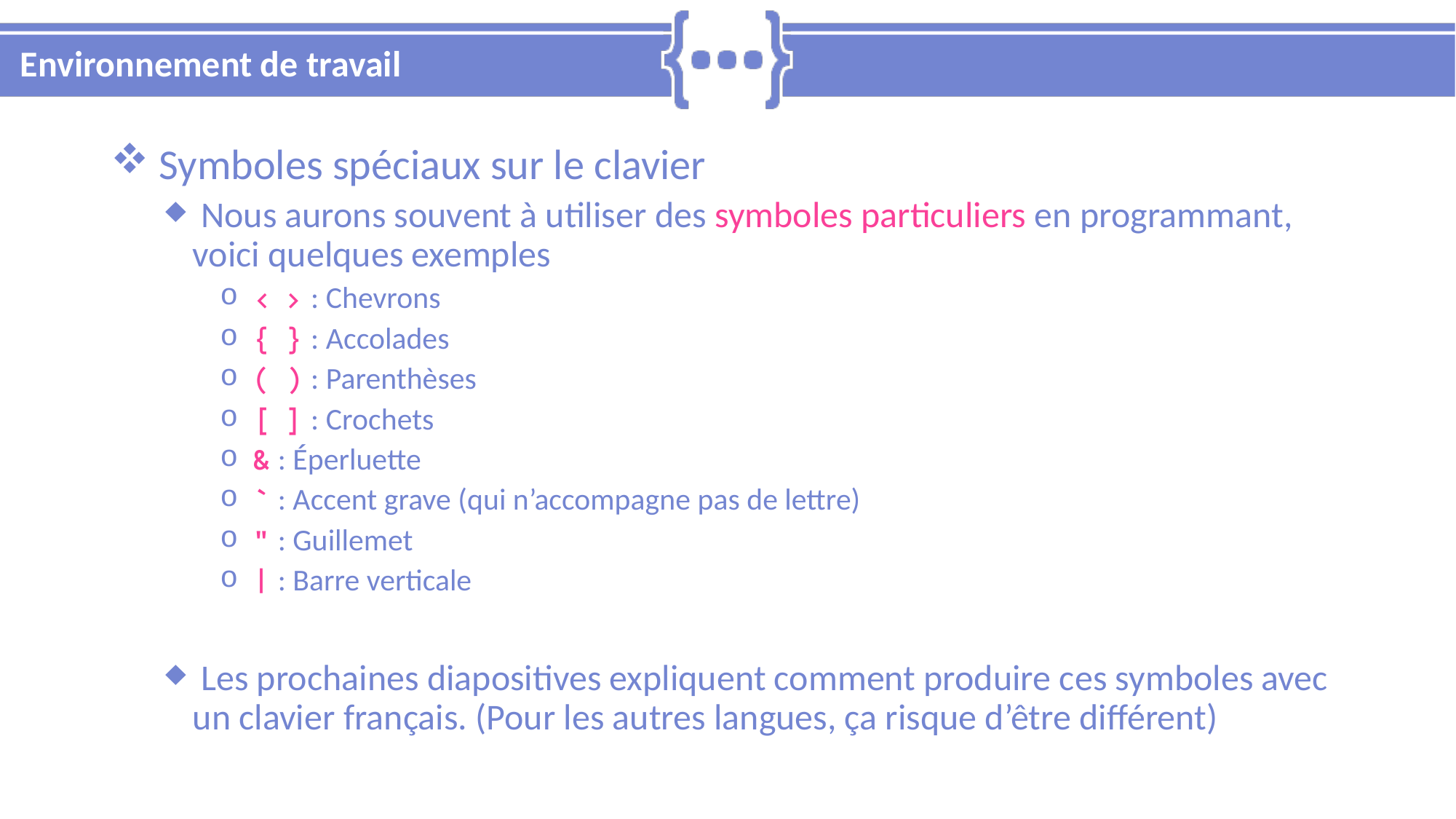

# Environnement de travail
 Symboles spéciaux sur le clavier
 Nous aurons souvent à utiliser des symboles particuliers en programmant, voici quelques exemples
 < > : Chevrons
 { } : Accolades
 ( ) : Parenthèses
 [ ] : Crochets
 & : Éperluette
 ` : Accent grave (qui n’accompagne pas de lettre)
 " : Guillemet
 | : Barre verticale

 Les prochaines diapositives expliquent comment produire ces symboles avec un clavier français. (Pour les autres langues, ça risque d’être différent)